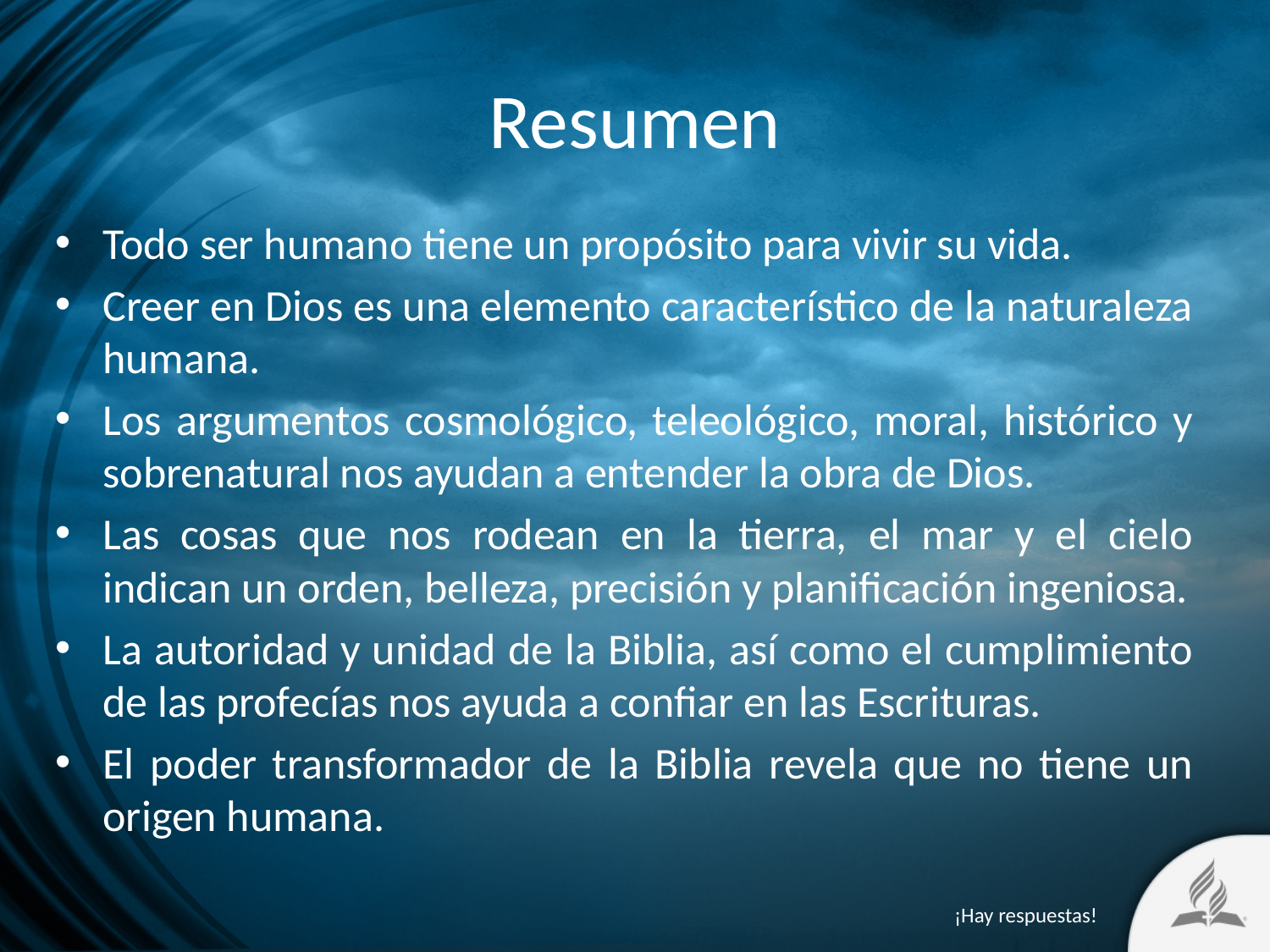

# Resumen
Todo ser humano tiene un propósito para vivir su vida.
Creer en Dios es una elemento característico de la naturaleza humana.
Los argumentos cosmológico, teleológico, moral, histórico y sobrenatural nos ayudan a entender la obra de Dios.
Las cosas que nos rodean en la tierra, el mar y el cielo indican un orden, belleza, precisión y planificación ingeniosa.
La autoridad y unidad de la Biblia, así como el cumplimiento de las profecías nos ayuda a confiar en las Escrituras.
El poder transformador de la Biblia revela que no tiene un origen humana.
¡Hay respuestas!